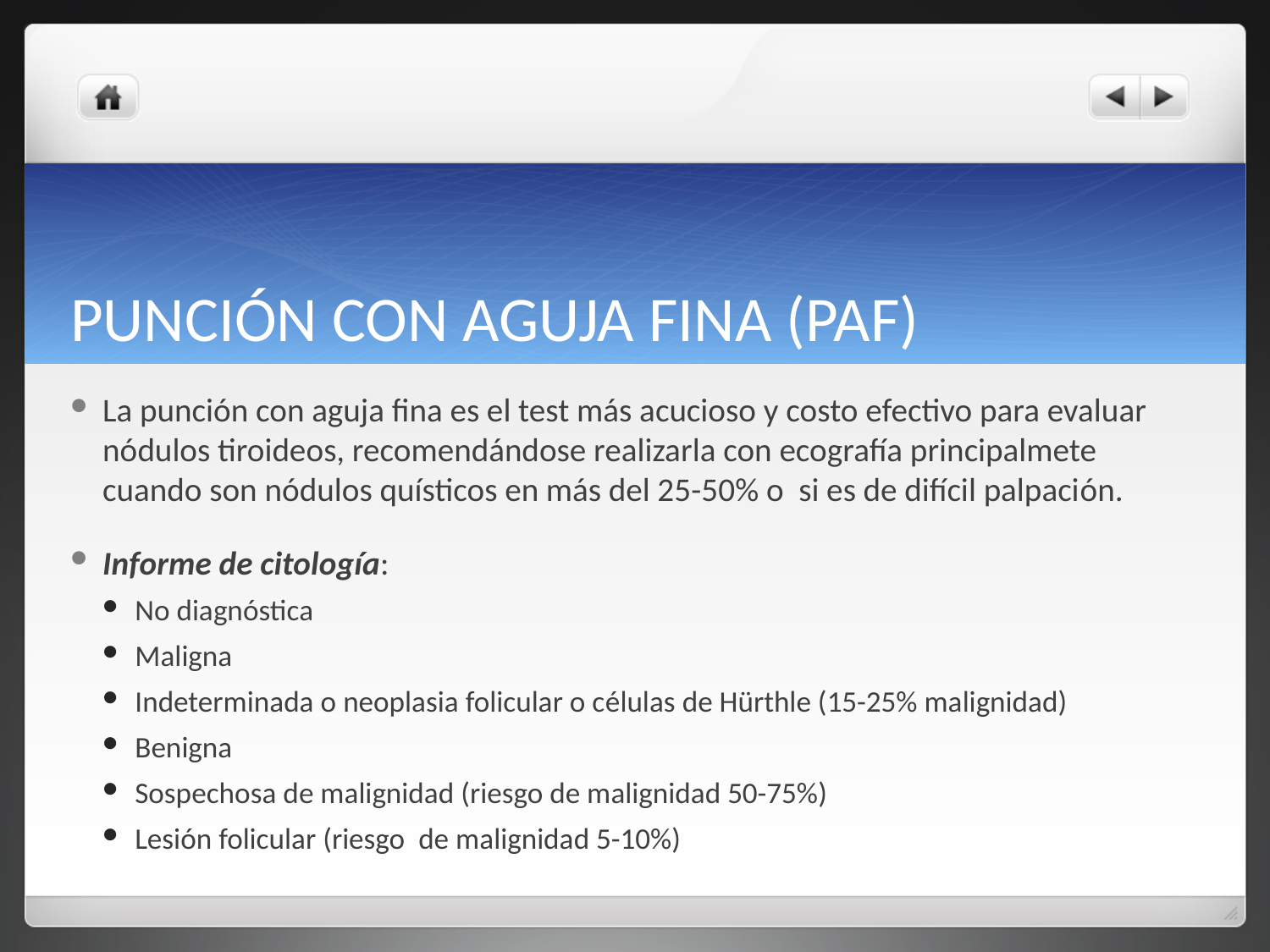

# PUNCIÓN CON AGUJA FINA (PAF)
La punción con aguja fina es el test más acucioso y costo efectivo para evaluar nódulos tiroideos, recomendándose realizarla con ecografía principalmete cuando son nódulos quísticos en más del 25-50% o  si es de difícil palpación.
Informe de citología:
No diagnóstica
Maligna
Indeterminada o neoplasia folicular o células de Hürthle (15-25% malignidad)
Benigna
Sospechosa de malignidad (riesgo de malignidad 50-75%)
Lesión folicular (riesgo  de malignidad 5-10%)